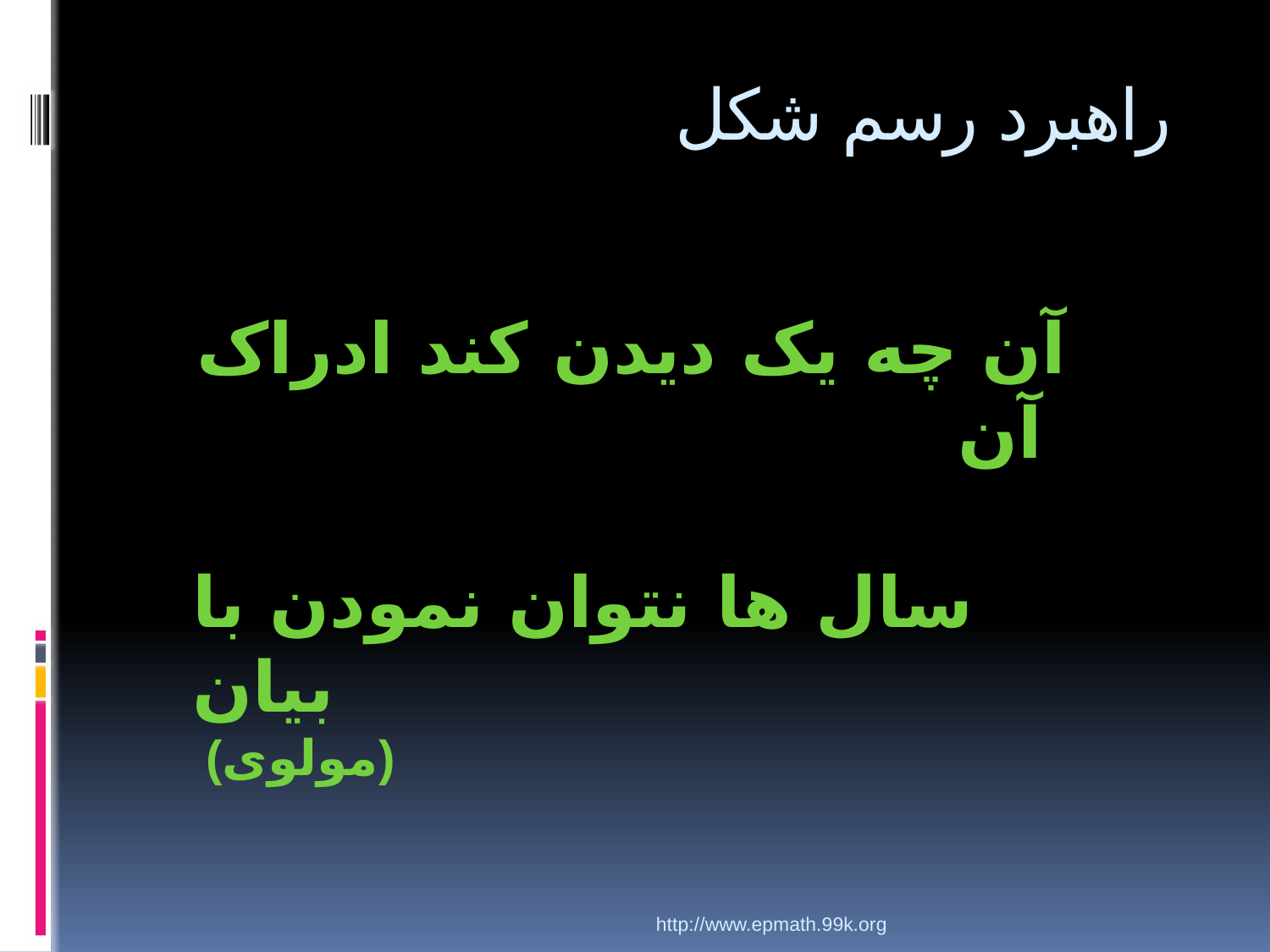

# راهبرد رسم شکل
آن چه یک دیدن کند ادراک آن

سال ها نتوان نمودن با بیان
 (مولوی)
http://www.epmath.99k.org